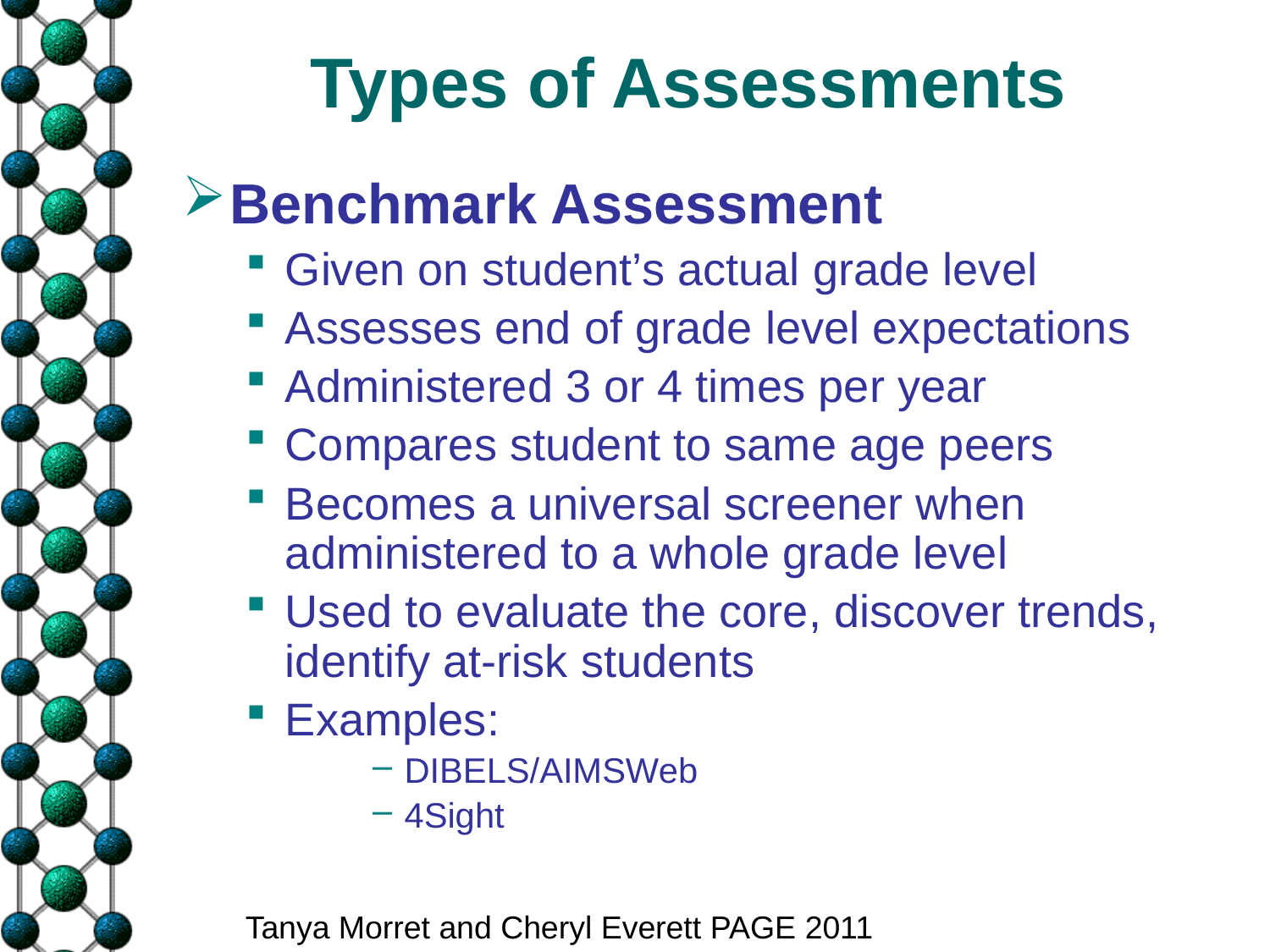

# Types of Assessments
Benchmark Assessment
Given on student’s actual grade level
Assesses end of grade level expectations
Administered 3 or 4 times per year
Compares student to same age peers
Becomes a universal screener when administered to a whole grade level
Used to evaluate the core, discover trends, identify at-risk students
Examples:
DIBELS/AIMSWeb
4Sight

Tanya Morret and Cheryl Everett PAGE 2011